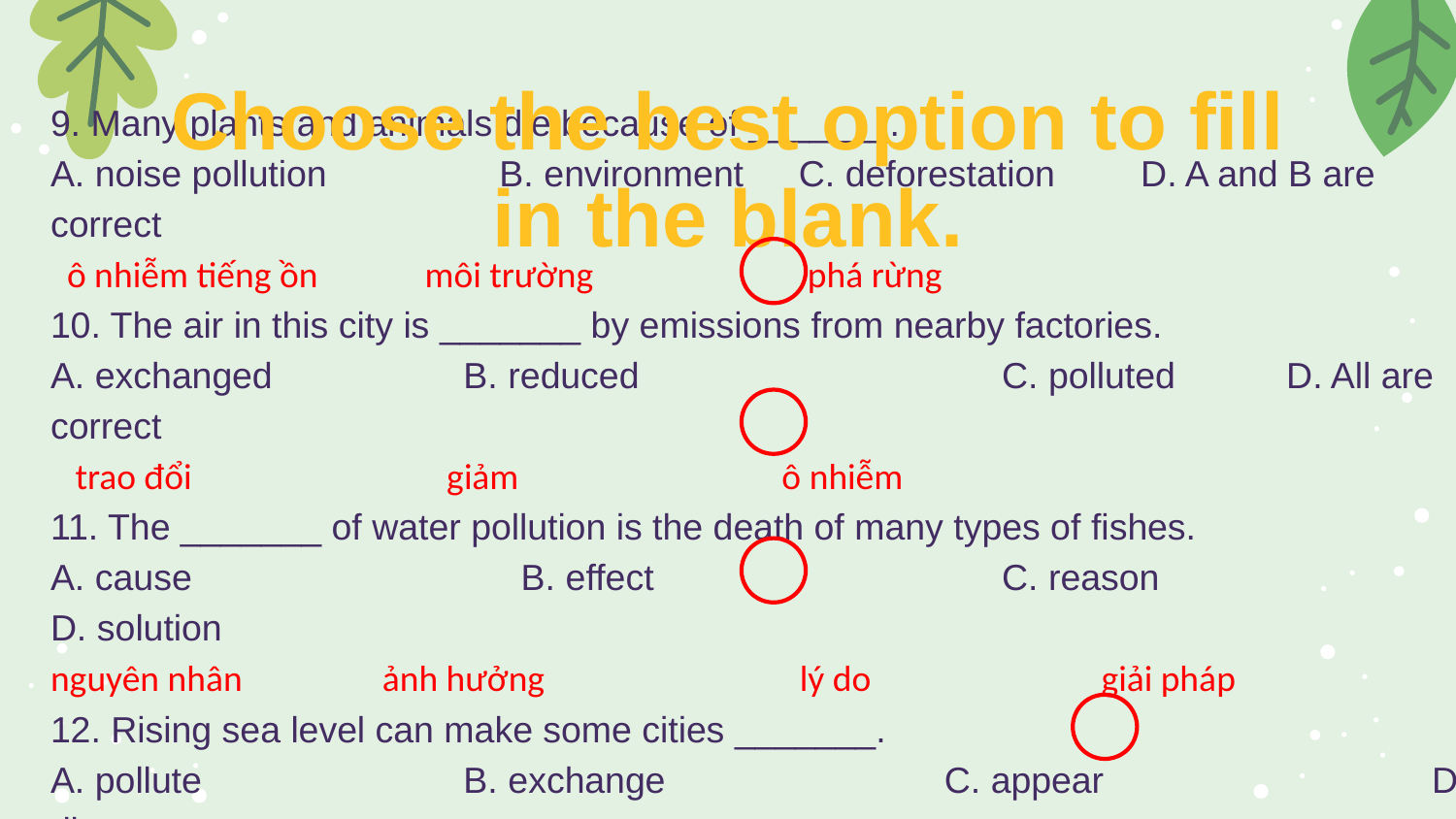

# Choose the best option to fill in the blank.

9. Many plants and animals die because of _______.
A. noise pollution                 B. environment	  C. deforestation	       D. A and B are correct
  ô nhiễm tiếng ồn             môi trường                          phá rừng
10. The air in this city is _______ by emissions from nearby factories.
A. exchanged	            B. reduced	                      C. polluted	       D. All are correct
   trao đổi                               giảm                                ô nhiễm
11. The _______ of water pollution is the death of many types of fishes.
A. cause	                                B. effect	                      C. reason	                           D. solution
nguyên nhân                 ảnh hưởng                               lý do                            giải pháp
12. Rising sea level can make some cities _______.
A. pollute	            B. exchange		  C. appear		       D. disappear
gây ô nhiễm                         trao đổi                         xuất hiện                          biến mất